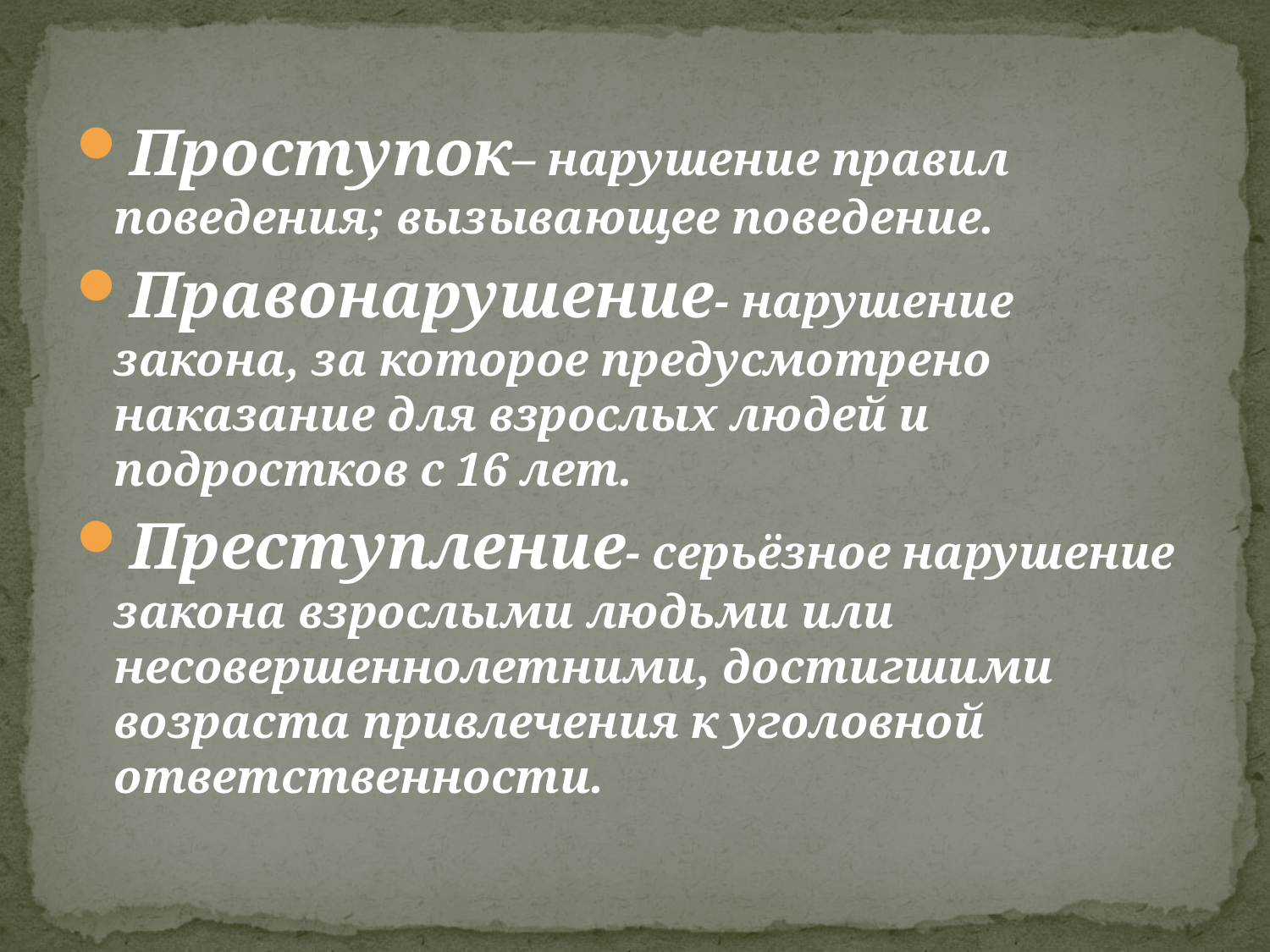

Проступок– нарушение правил поведения; вызывающее поведение.
Правонарушение- нарушение закона, за которое предусмотрено наказание для взрослых людей и подростков с 16 лет.
Преступление- серьёзное нарушение закона взрослыми людьми или несовершеннолетними, достигшими возраста привлечения к уголовной ответственности.